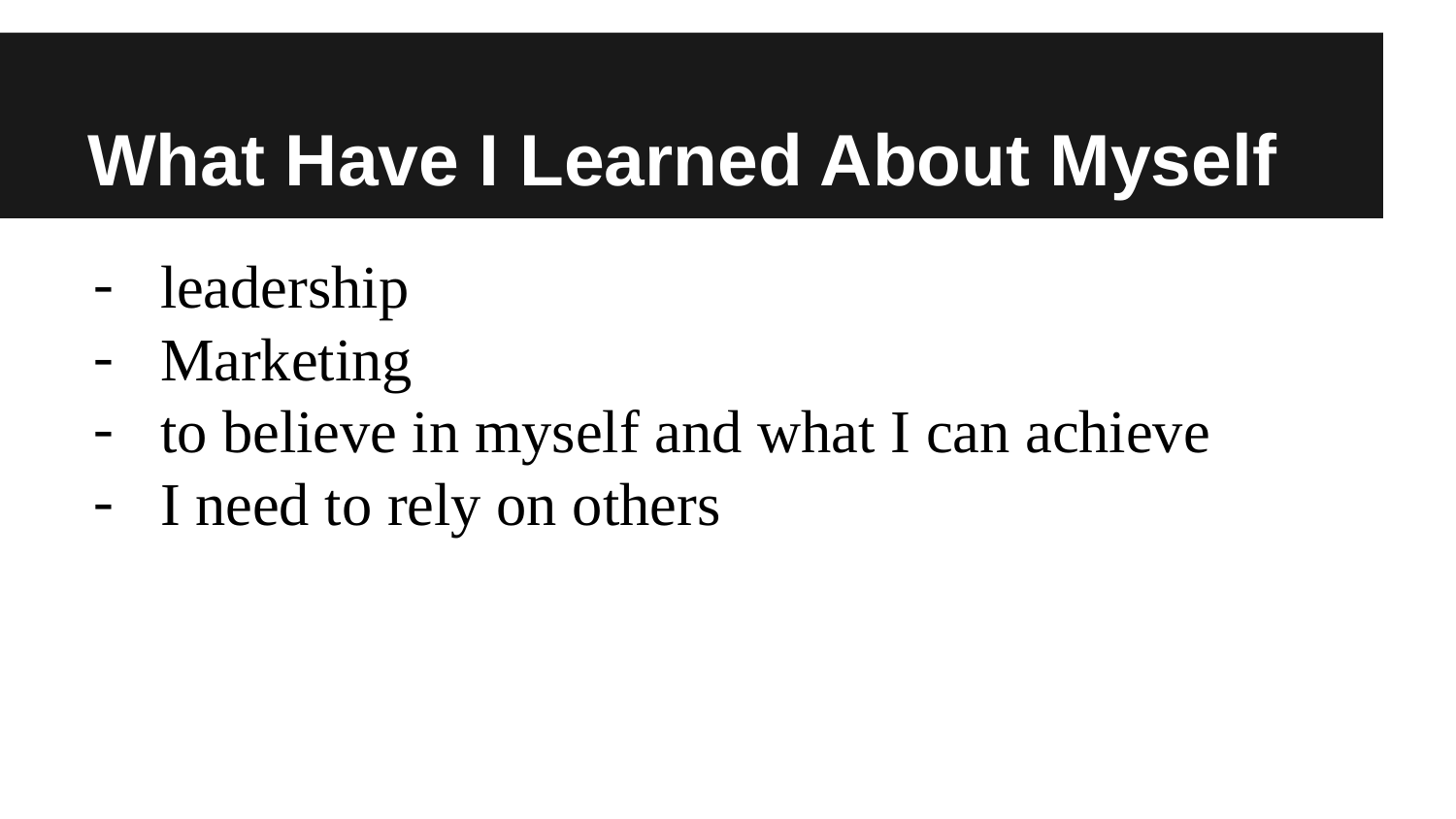

# What Have I Learned About Myself
leadership
Marketing
to believe in myself and what I can achieve
I need to rely on others